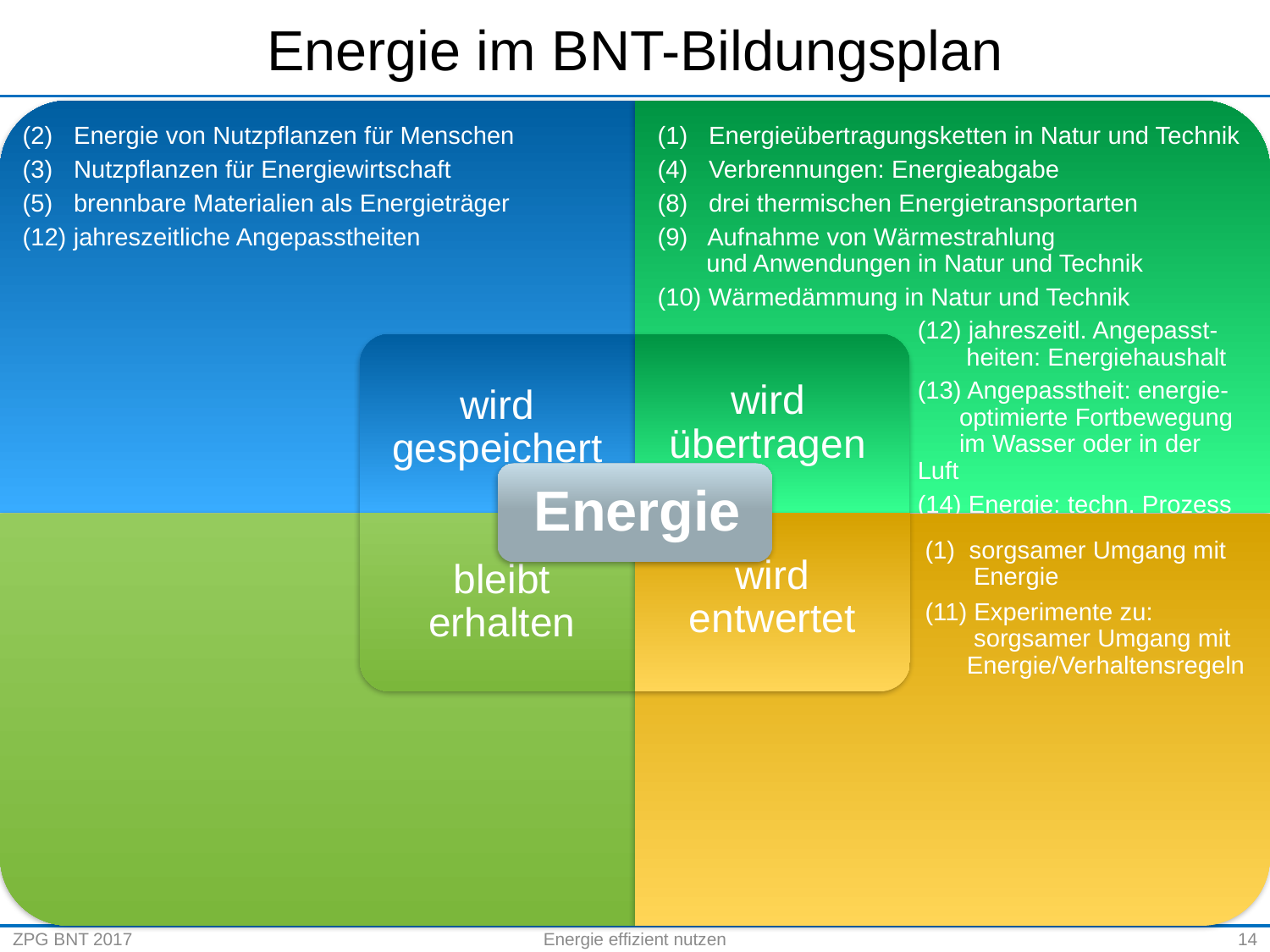

# Energie im BNT-Bildungsplan
(2)   Energie von Nutzpflanzen für Menschen
(3)   Nutzpflanzen für Energiewirtschaft
(5)   brennbare Materialien als Energieträger
(12) jahreszeitliche Angepasstheiten

(1)   Energieübertragungsketten in Natur und Technik
(4)   Verbrennungen: Energieabgabe
(8)   drei thermischen Energietransportarten
(9)   Aufnahme von Wärmestrahlung
       und Anwendungen in Natur und Technik
(10) Wärmedämmung in Natur und Technik
(12) jahreszeitl. Angepasst-
       heiten: Energiehaushalt
(13) Angepasstheit: energie-
      optimierte Fortbewegung
      im Wasser oder in der Luft
(14) Energie: techn. Prozess

(1)  sorgsamer Umgang mit
       Energie
(11) Experimente zu:
       sorgsamer Umgang mit
      Energie/Verhaltensregeln
wird gespeichert
wird übertragen
bleibt erhalten
wird entwertet
Energie
ZPG BNT 2017
Energie effizient nutzen
14